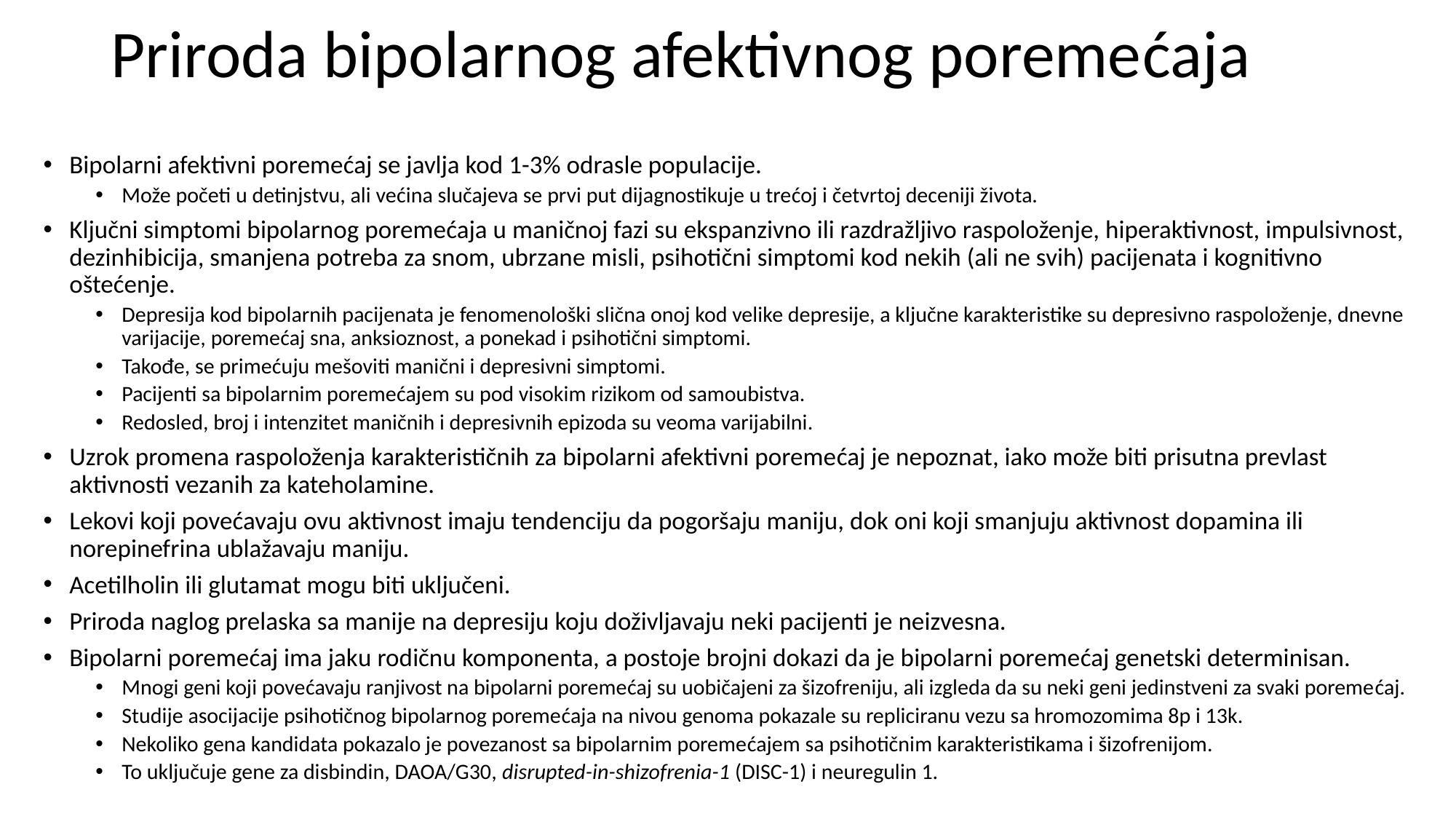

# Priroda bipolarnog afektivnog poremećaja
Bipolarni afektivni poremećaj se javlja kod 1-3% odrasle populacije.
Može početi u detinjstvu, ali većina slučajeva se prvi put dijagnostikuje u trećoj i četvrtoj deceniji života.
Ključni simptomi bipolarnog poremećaja u maničnoj fazi su ekspanzivno ili razdražljivo raspoloženje, hiperaktivnost, impulsivnost, dezinhibicija, smanjena potreba za snom, ubrzane misli, psihotični simptomi kod nekih (ali ne svih) pacijenata i kognitivno oštećenje.
Depresija kod bipolarnih pacijenata je fenomenološki slična onoj kod velike depresije, a ključne karakteristike su depresivno raspoloženje, dnevne varijacije, poremećaj sna, anksioznost, a ponekad i psihotični simptomi.
Takođe, se primećuju mešoviti manični i depresivni simptomi.
Pacijenti sa bipolarnim poremećajem su pod visokim rizikom od samoubistva.
Redosled, broj i intenzitet maničnih i depresivnih epizoda su veoma varijabilni.
Uzrok promena raspoloženja karakterističnih za bipolarni afektivni poremećaj je nepoznat, iako može biti prisutna prevlast aktivnosti vezanih za kateholamine.
Lekovi koji povećavaju ovu aktivnost imaju tendenciju da pogoršaju maniju, dok oni koji smanjuju aktivnost dopamina ili norepinefrina ublažavaju maniju.
Acetilholin ili glutamat mogu biti uključeni.
Priroda naglog prelaska sa manije na depresiju koju doživljavaju neki pacijenti je neizvesna.
Bipolarni poremećaj ima jaku rodičnu komponenta, a postoje brojni dokazi da je bipolarni poremećaj genetski determinisan.
Mnogi geni koji povećavaju ranjivost na bipolarni poremećaj su uobičajeni za šizofreniju, ali izgleda da su neki geni jedinstveni za svaki poremećaj.
Studije asocijacije psihotičnog bipolarnog poremećaja na nivou genoma pokazale su repliciranu vezu sa hromozomima 8p i 13k.
Nekoliko gena kandidata pokazalo je povezanost sa bipolarnim poremećajem sa psihotičnim karakteristikama i šizofrenijom.
To uključuje gene za disbindin, DAOA/G30, disrupted-in-shizofrenia-1 (DISC-1) i neuregulin 1.